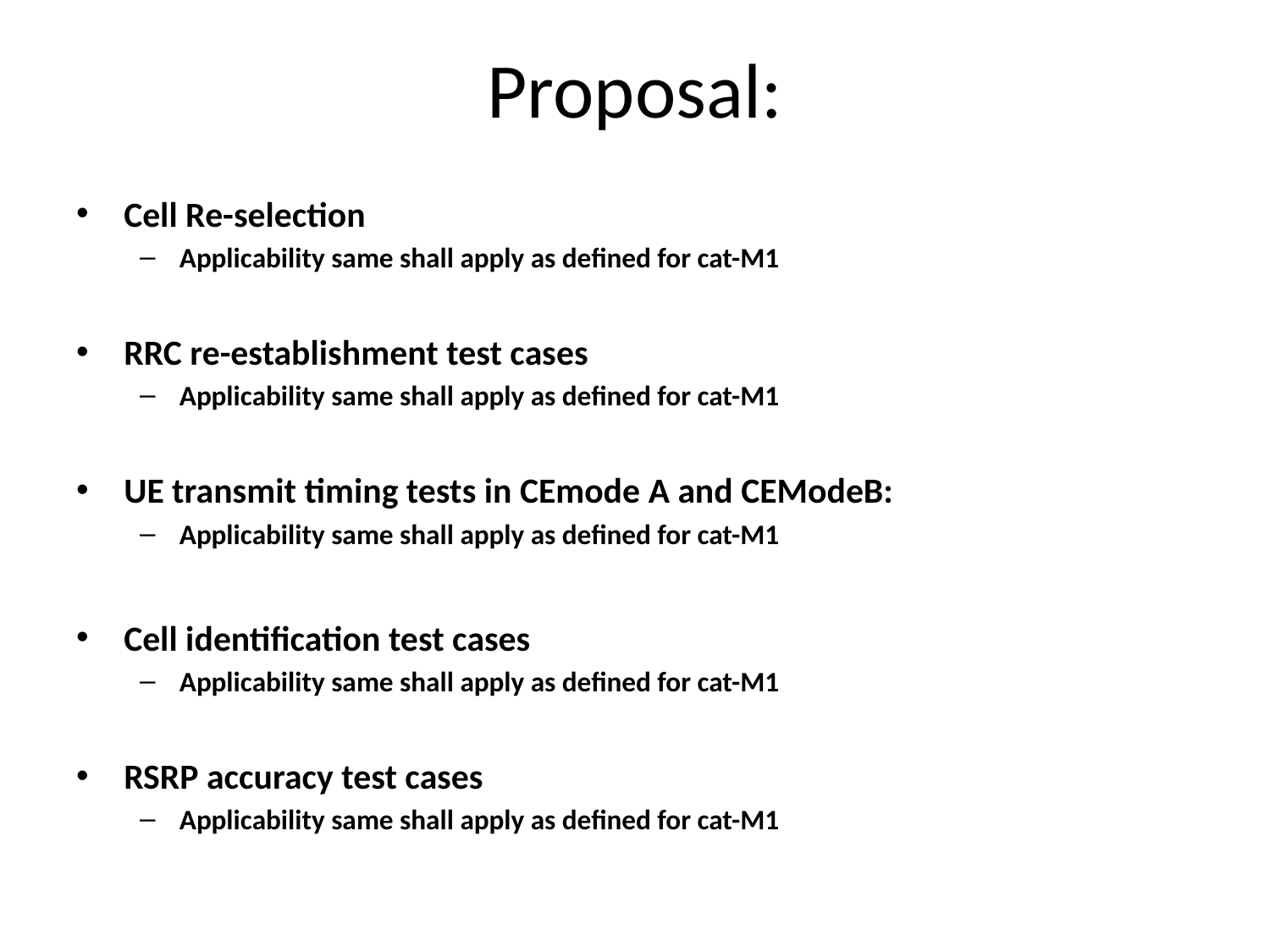

# Proposal:

Cell Re-selection
Applicability same shall apply as defined for cat-M1

RRC re-establishment test cases
Applicability same shall apply as defined for cat-M1

UE transmit timing tests in CEmode A and CEModeB:
Applicability same shall apply as defined for cat-M1

Cell identification test cases
Applicability same shall apply as defined for cat-M1

RSRP accuracy test cases
Applicability same shall apply as defined for cat-M1